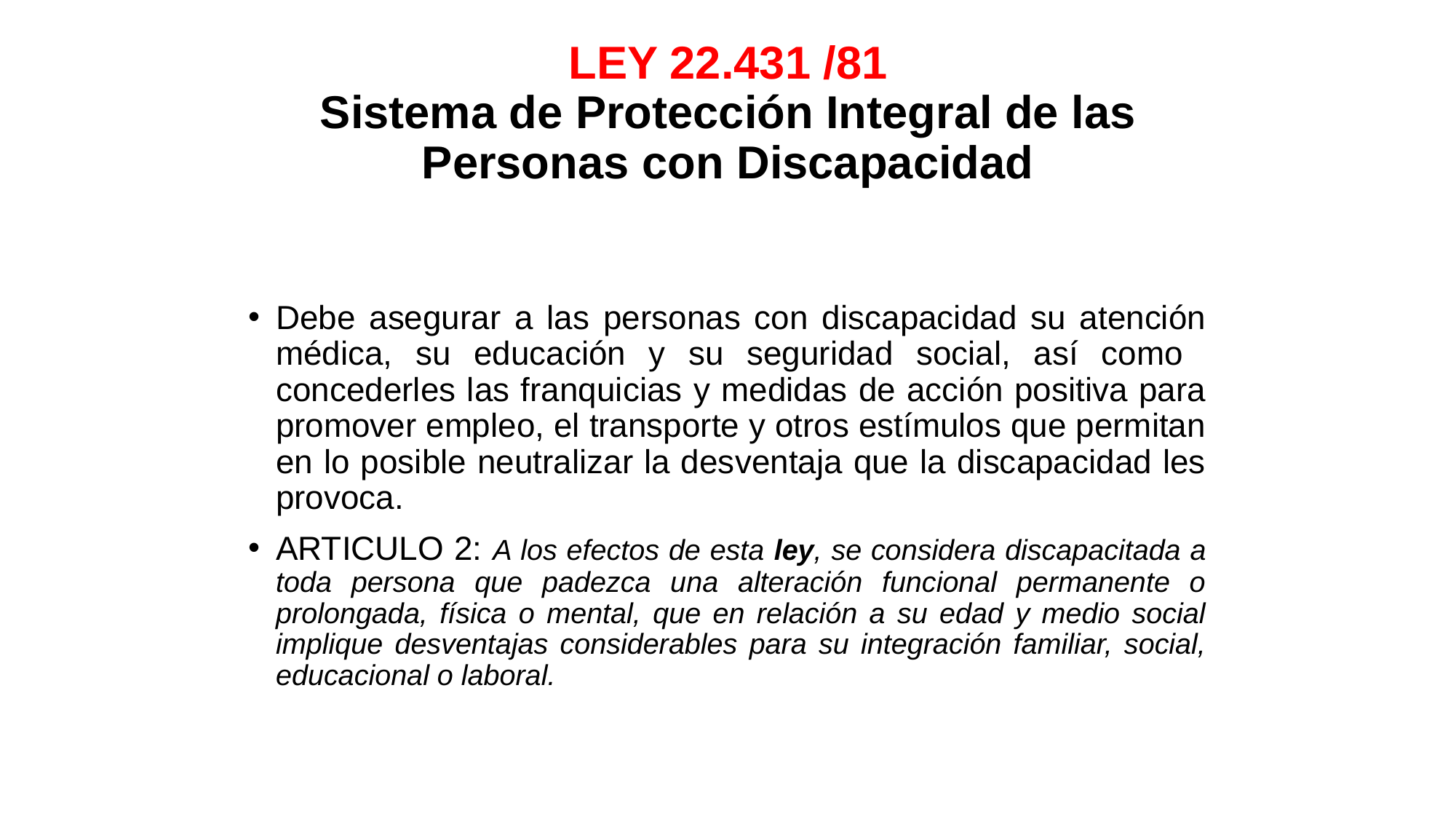

# LEY 22.431 /81 Sistema de Protección Integral de las Personas con Discapacidad

Debe asegurar a las personas con discapacidad su atención médica, su educación y su seguridad social, así como  concederles las franquicias y medidas de acción positiva para promover empleo, el transporte y otros estímulos que permitan en lo posible neutralizar la desventaja que la discapacidad les provoca.
ARTICULO 2: A los efectos de esta ley, se considera discapacitada a toda persona que padezca una alteración funcional permanente o prolongada, física o mental, que en relación a su edad y medio social implique desventajas considerables para su integración familiar, social, educacional o laboral.